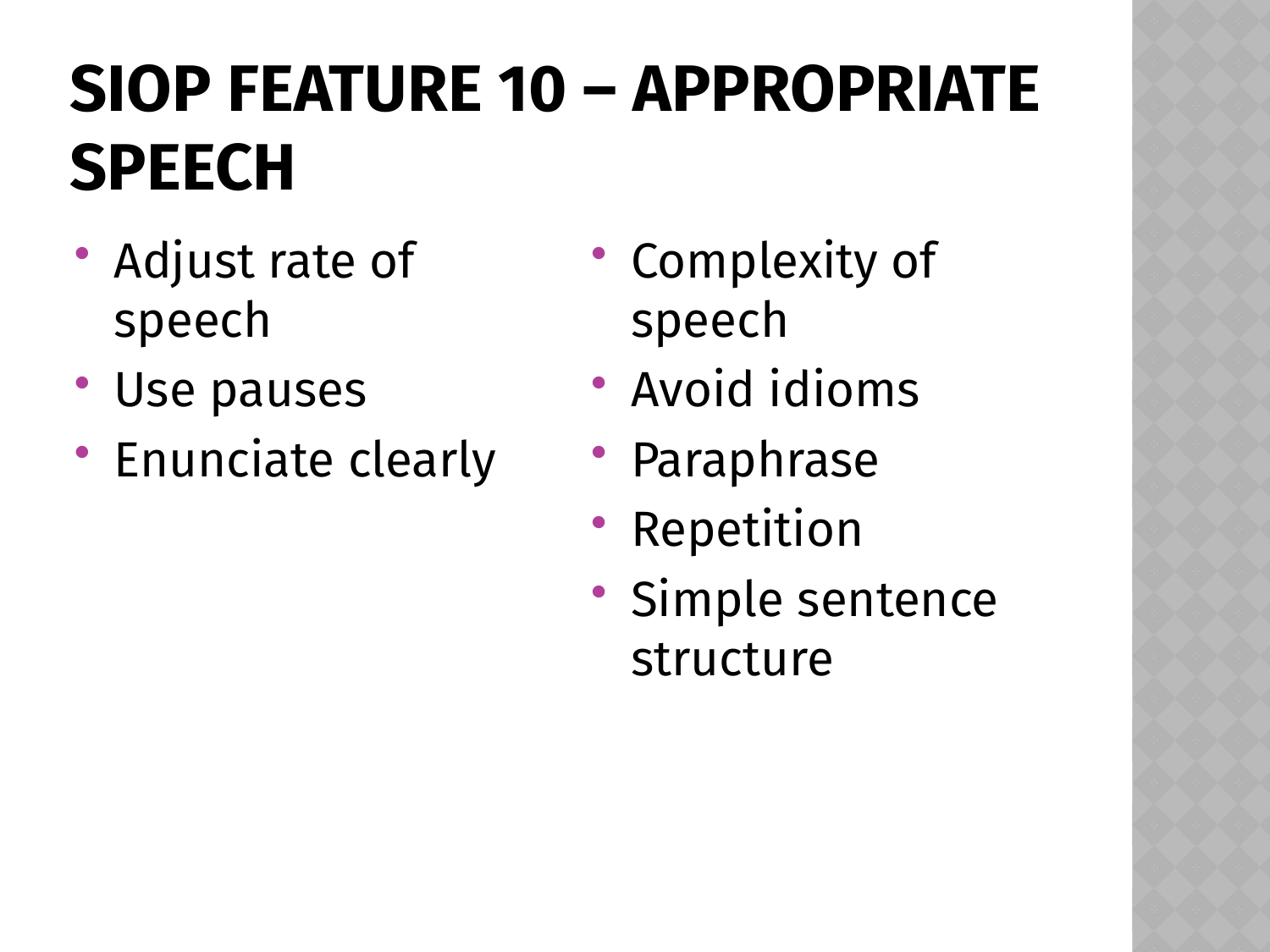

# SIOP Feature 10 – Appropriate Speech
Adjust rate of speech
Use pauses
Enunciate clearly
Complexity of speech
Avoid idioms
Paraphrase
Repetition
Simple sentence structure